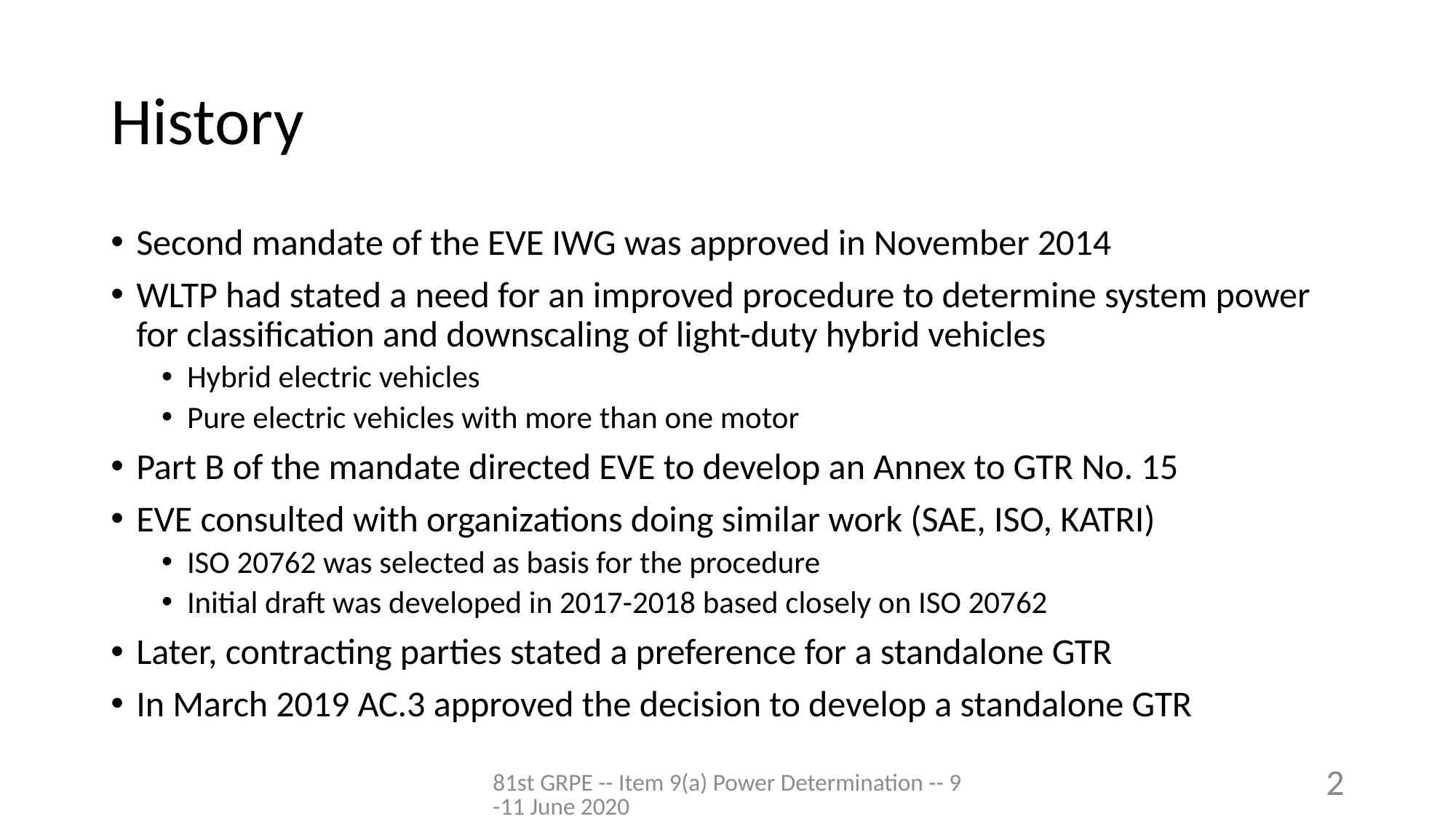

# History
Second mandate of the EVE IWG was approved in November 2014
WLTP had stated a need for an improved procedure to determine system power for classification and downscaling of light-duty hybrid vehicles
Hybrid electric vehicles
Pure electric vehicles with more than one motor
Part B of the mandate directed EVE to develop an Annex to GTR No. 15
EVE consulted with organizations doing similar work (SAE, ISO, KATRI)
ISO 20762 was selected as basis for the procedure
Initial draft was developed in 2017-2018 based closely on ISO 20762
Later, contracting parties stated a preference for a standalone GTR
In March 2019 AC.3 approved the decision to develop a standalone GTR

81st GRPE -- Item 9(a) Power Determination -- 9-11 June 2020
2